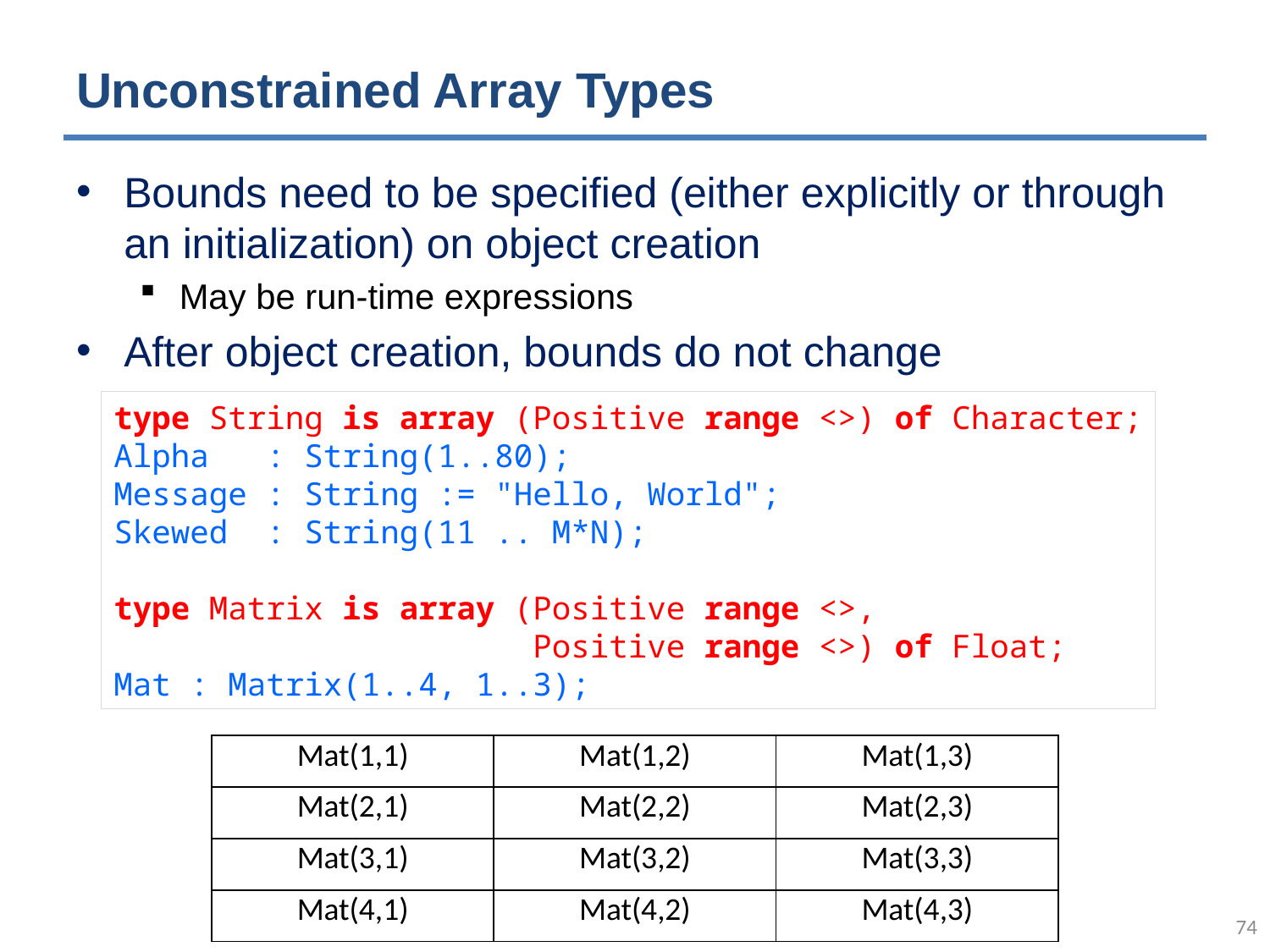

# Unconstrained Array Types
Bounds need to be specified (either explicitly or through an initialization) on object creation
May be run-time expressions
After object creation, bounds do not change

type String is array (Positive range <>) of Character;
Alpha   : String(1..80);
Message : String := "Hello, World";
Skewed  : String(11 .. M*N);

type Matrix is array (Positive range <>,
                      Positive range <>) of Float;
Mat : Matrix(1..4, 1..3);
| Mat(1,1) | Mat(1,2) | Mat(1,3) |
| --- | --- | --- |
| Mat(2,1) | Mat(2,2) | Mat(2,3) |
| Mat(3,1) | Mat(3,2) | Mat(3,3) |
| Mat(4,1) | Mat(4,2) | Mat(4,3) |
74